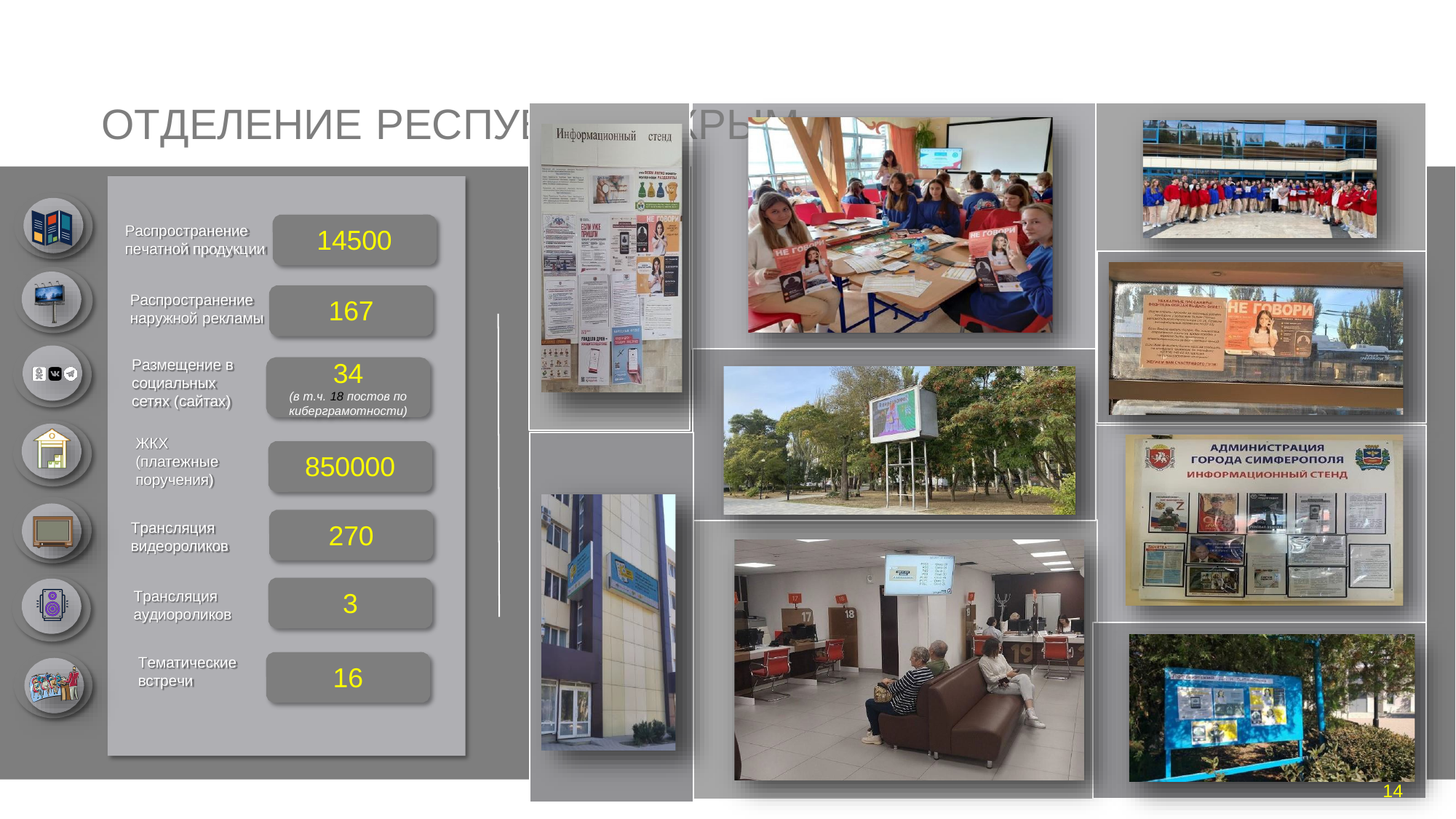

# ОТДЕЛЕНИЕ РЕСПУБЛИКА КРЫМ

Распространение печатной продукции
14500

Распространение наружной рекламы
167

Размещение в социальных сетях (сайтах)
34
(в т.ч. 18 постов по
киберграмотности)

ЖКХ
(платежные поручения)

850000

270
Трансляция видеороликов

3
Трансляция аудиороликов

Тематические

16

встречи
14